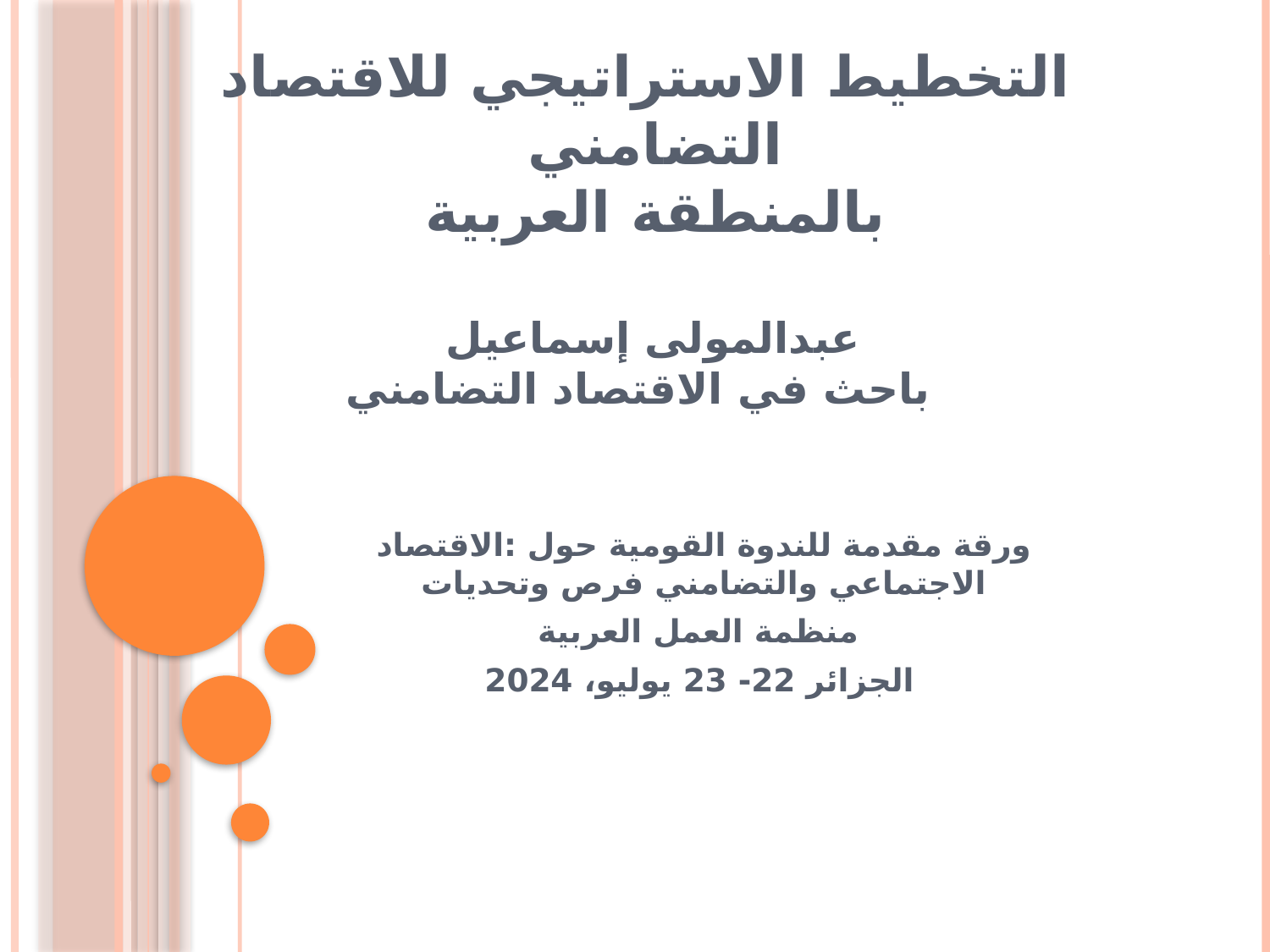

# التخطيط الاستراتيجي للاقتصاد التضامني بالمنطقة العربية عبدالمولى إسماعيل باحث في الاقتصاد التضامني
ورقة مقدمة للندوة القومية حول :الاقتصاد الاجتماعي والتضامني فرص وتحديات
منظمة العمل العربية
الجزائر 22- 23 يوليو، 2024